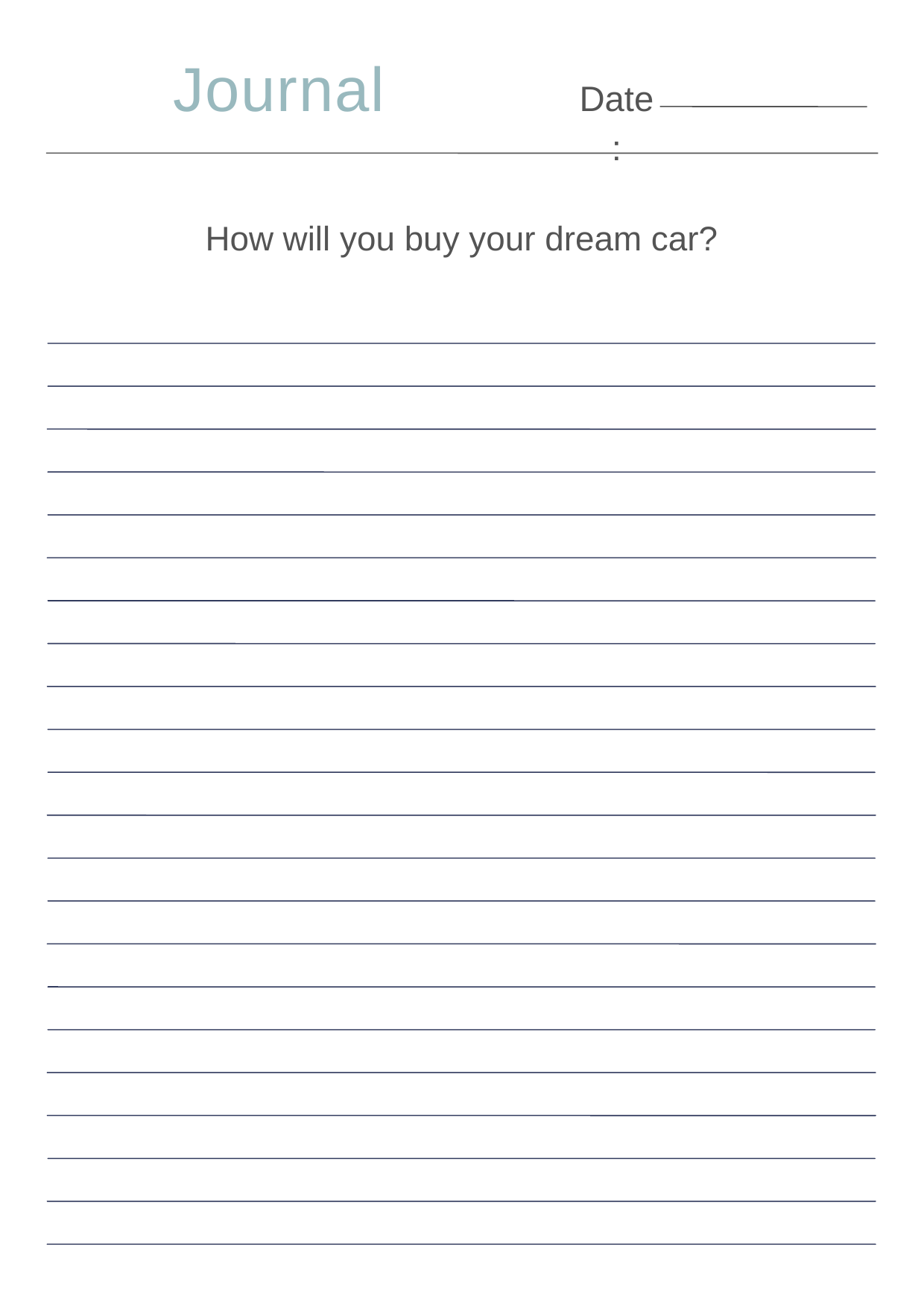

Journal
Date:

How will you buy your dream car?